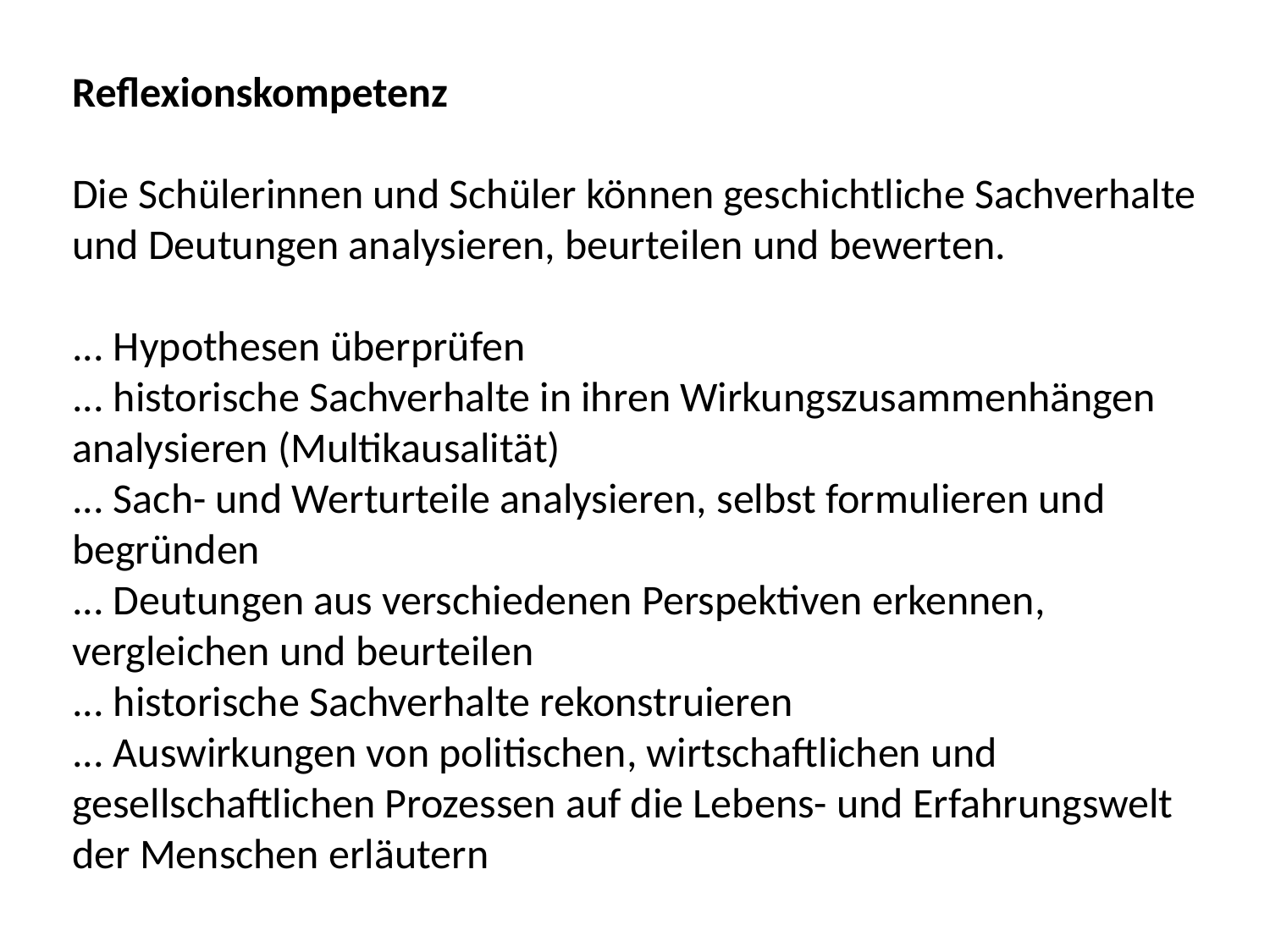

Reflexionskompetenz

Die Schülerinnen und Schüler können geschichtliche Sachverhalte und Deutungen analysieren, beurteilen und bewerten.

... Hypothesen überprüfen
... historische Sachverhalte in ihren Wirkungszusammenhängen analysieren (Multikausalität)
... Sach- und Werturteile analysieren, selbst formulieren und begründen
... Deutungen aus verschiedenen Perspektiven erkennen, vergleichen und beurteilen
... historische Sachverhalte rekonstruieren
... Auswirkungen von politischen, wirtschaftlichen und gesellschaftlichen Prozessen auf die Lebens- und Erfahrungswelt der Menschen erläutern